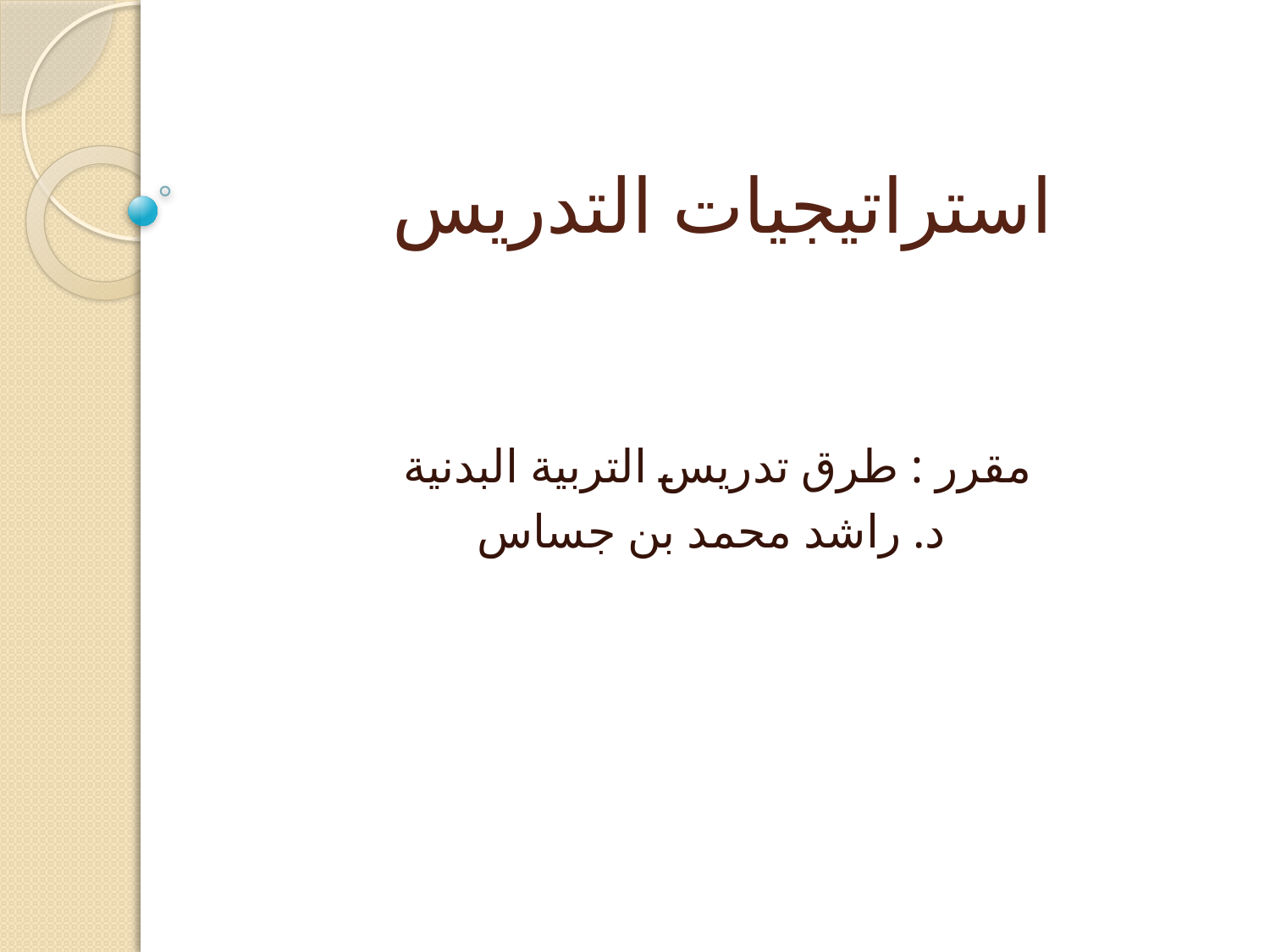

# استراتيجيات التدريس
مقرر : طرق تدريس التربية البدنية
د. راشد محمد بن جساس